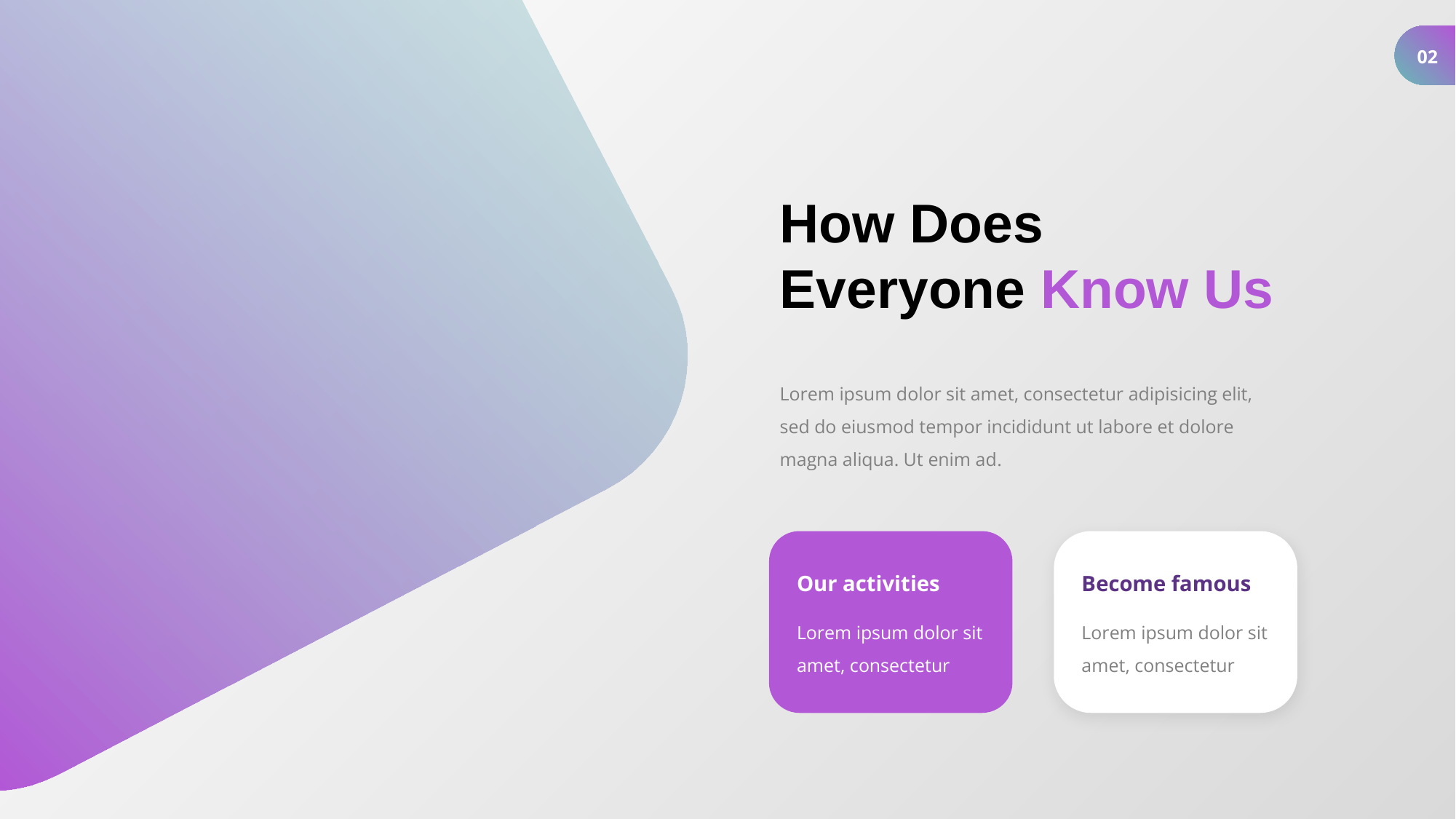

02

How Does Everyone Know Us
Lorem ipsum dolor sit amet, consectetur adipisicing elit, sed do eiusmod tempor incididunt ut labore et dolore magna aliqua. Ut enim ad.

Our activities
Become famous
Lorem ipsum dolor sit amet, consectetur
Lorem ipsum dolor sit amet, consectetur